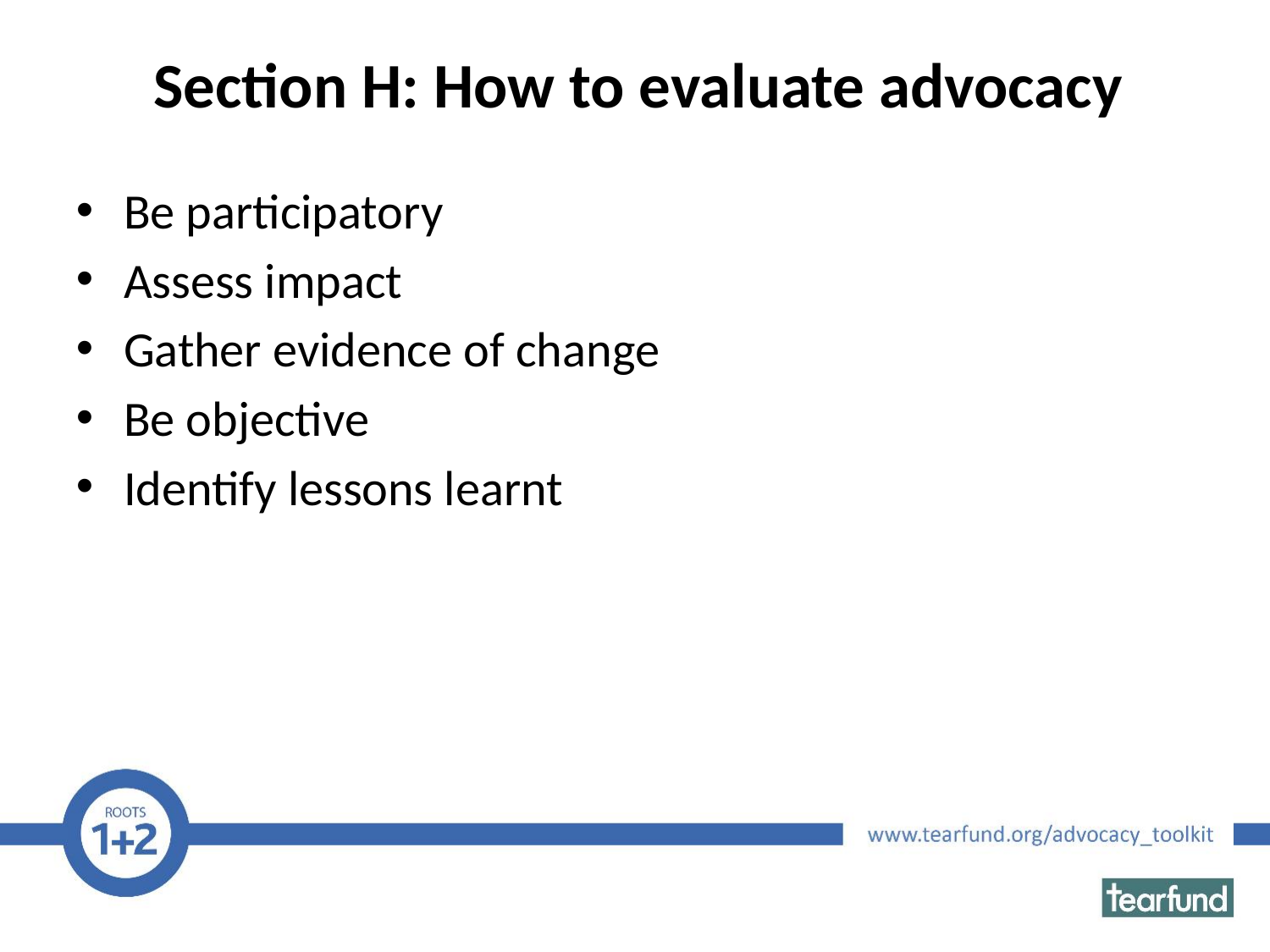

# Section H: How to evaluate advocacy
Be participatory
Assess impact
Gather evidence of change
Be objective
Identify lessons learnt